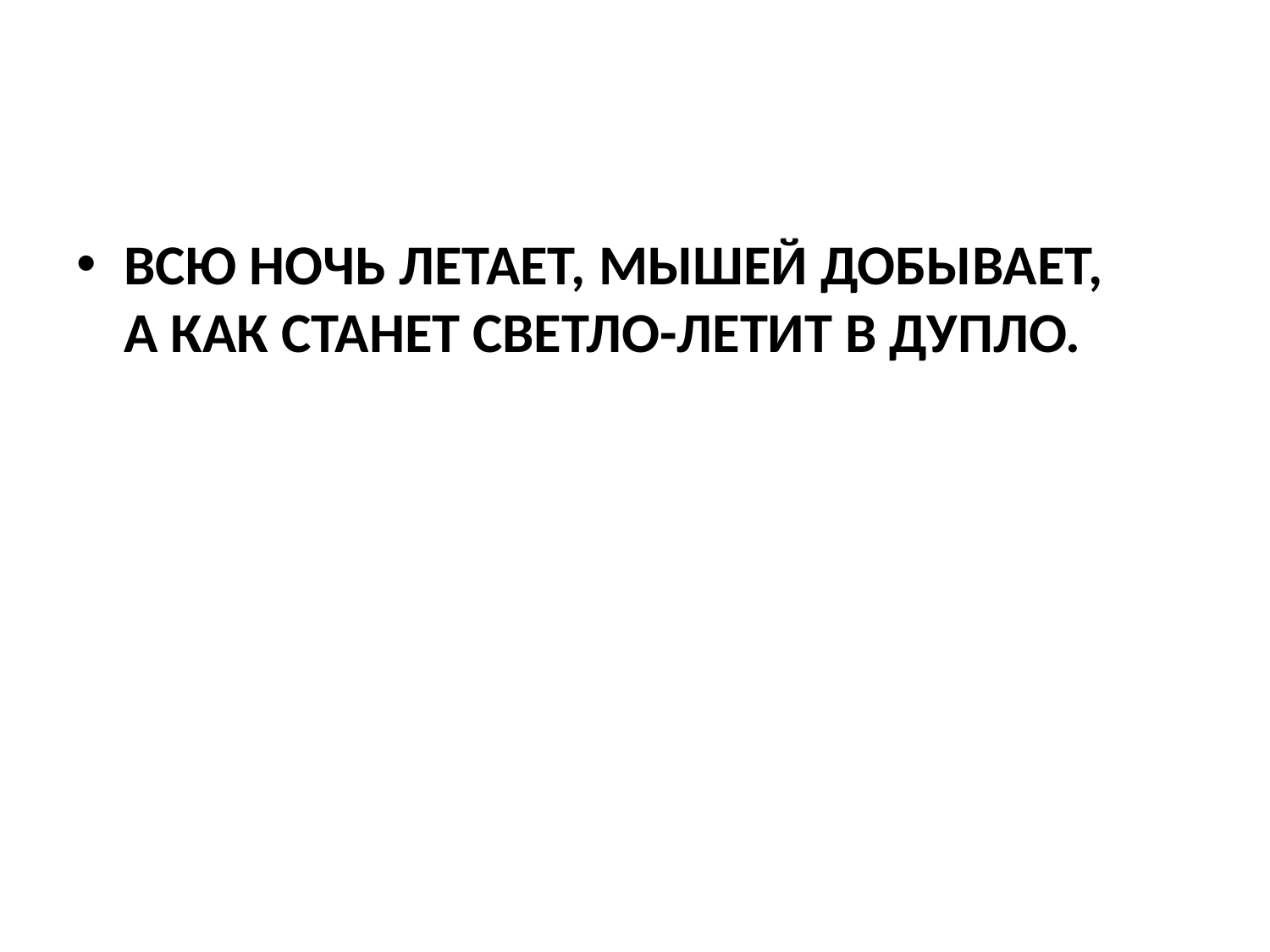

ВСЮ НОЧЬ ЛЕТАЕТ, МЫШЕЙ ДОБЫВАЕТ,
А КАК СТАНЕТ СВЕТЛО-ЛЕТИТ В ДУПЛО.